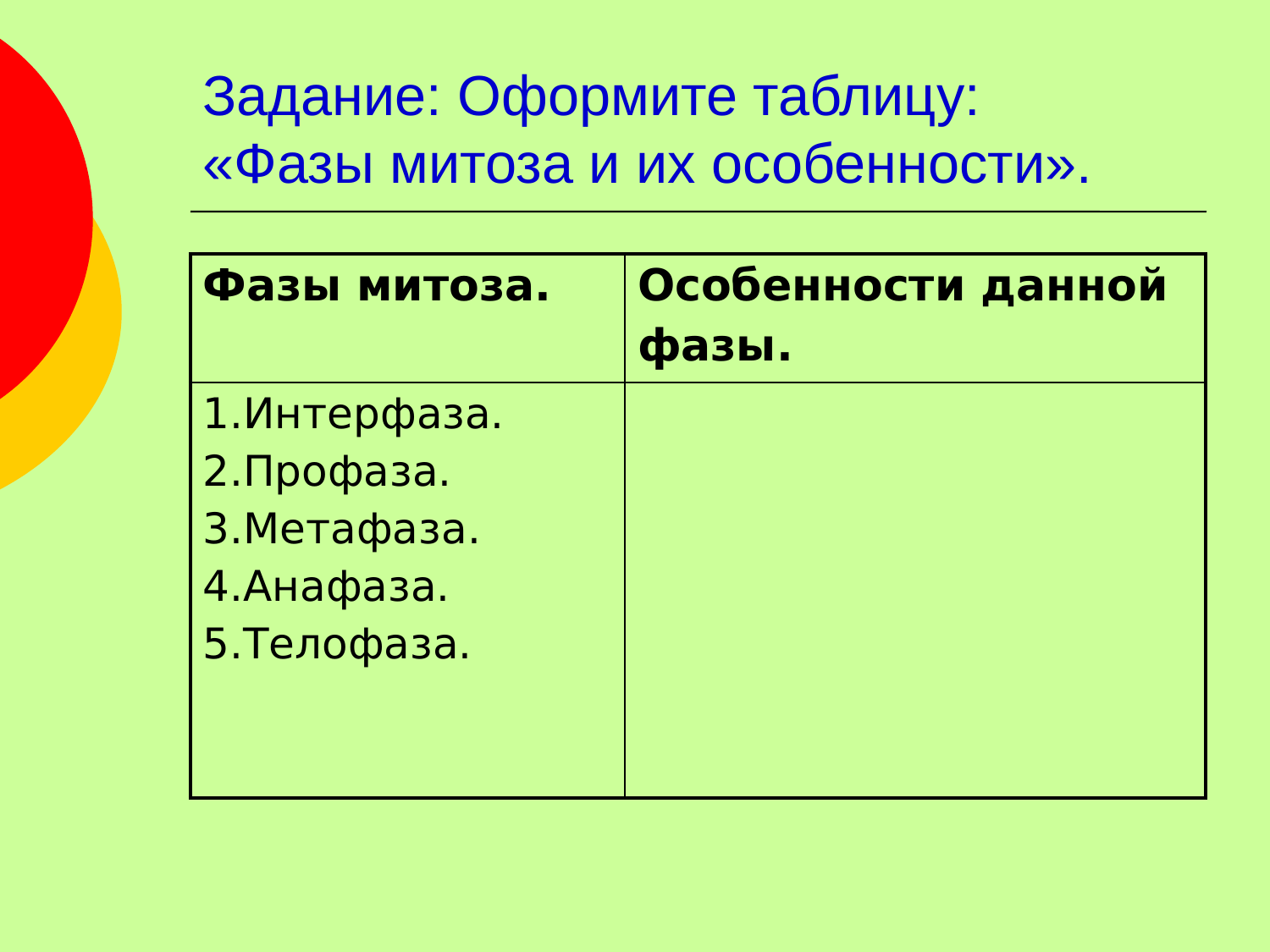

# Задание: Оформите таблицу: «Фазы митоза и их особенности».
| Фазы митоза. | Особенности данной фазы. |
| --- | --- |
| 1.Интерфаза. 2.Профаза. 3.Метафаза. 4.Анафаза. 5.Телофаза. |  |